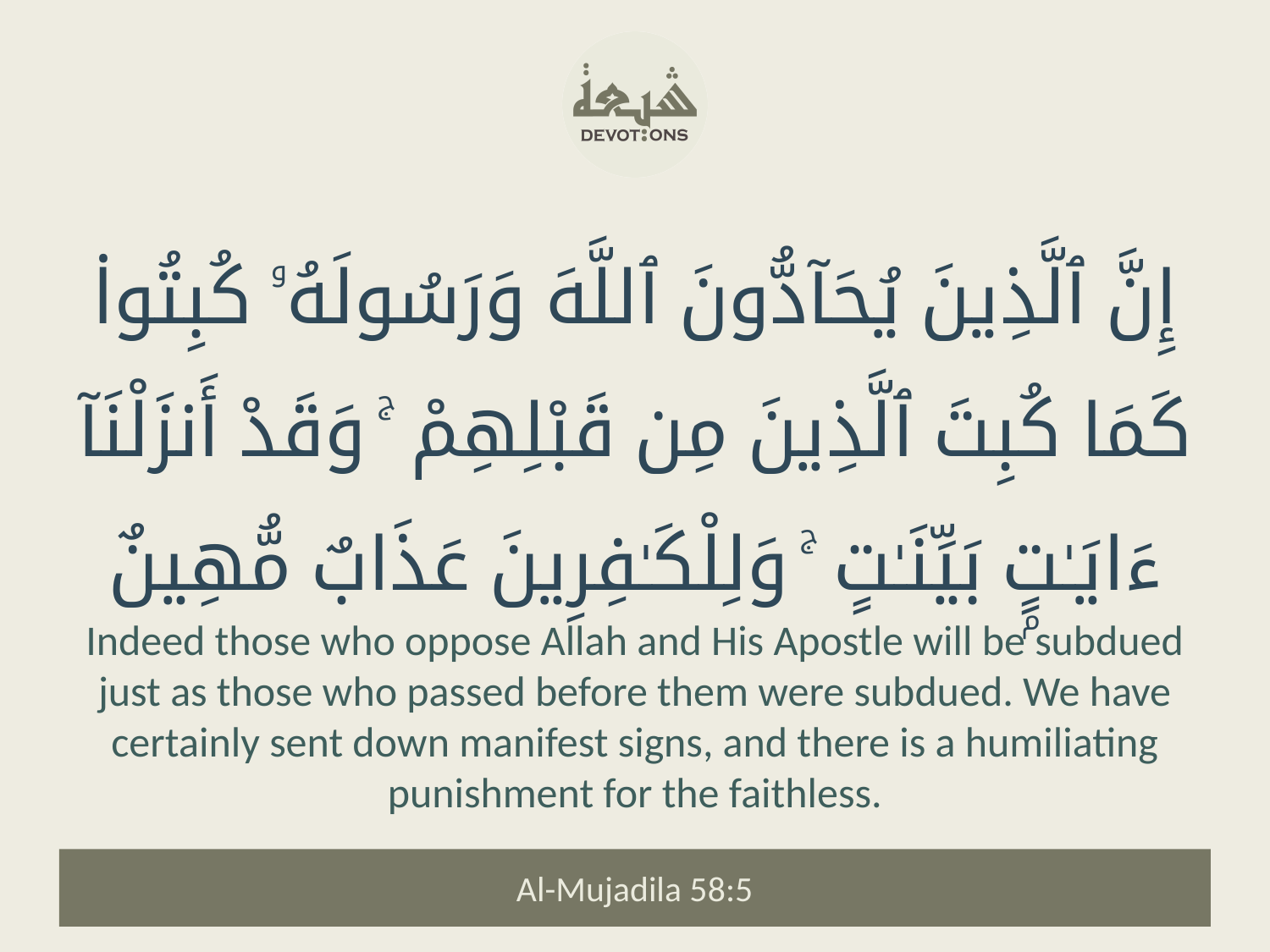

إِنَّ ٱلَّذِينَ يُحَآدُّونَ ٱللَّهَ وَرَسُولَهُۥ كُبِتُوا۟ كَمَا كُبِتَ ٱلَّذِينَ مِن قَبْلِهِمْ ۚ وَقَدْ أَنزَلْنَآ ءَايَـٰتٍۭ بَيِّنَـٰتٍ ۚ وَلِلْكَـٰفِرِينَ عَذَابٌ مُّهِينٌ
Indeed those who oppose Allah and His Apostle will be subdued just as those who passed before them were subdued. We have certainly sent down manifest signs, and there is a humiliating punishment for the faithless.
Al-Mujadila 58:5